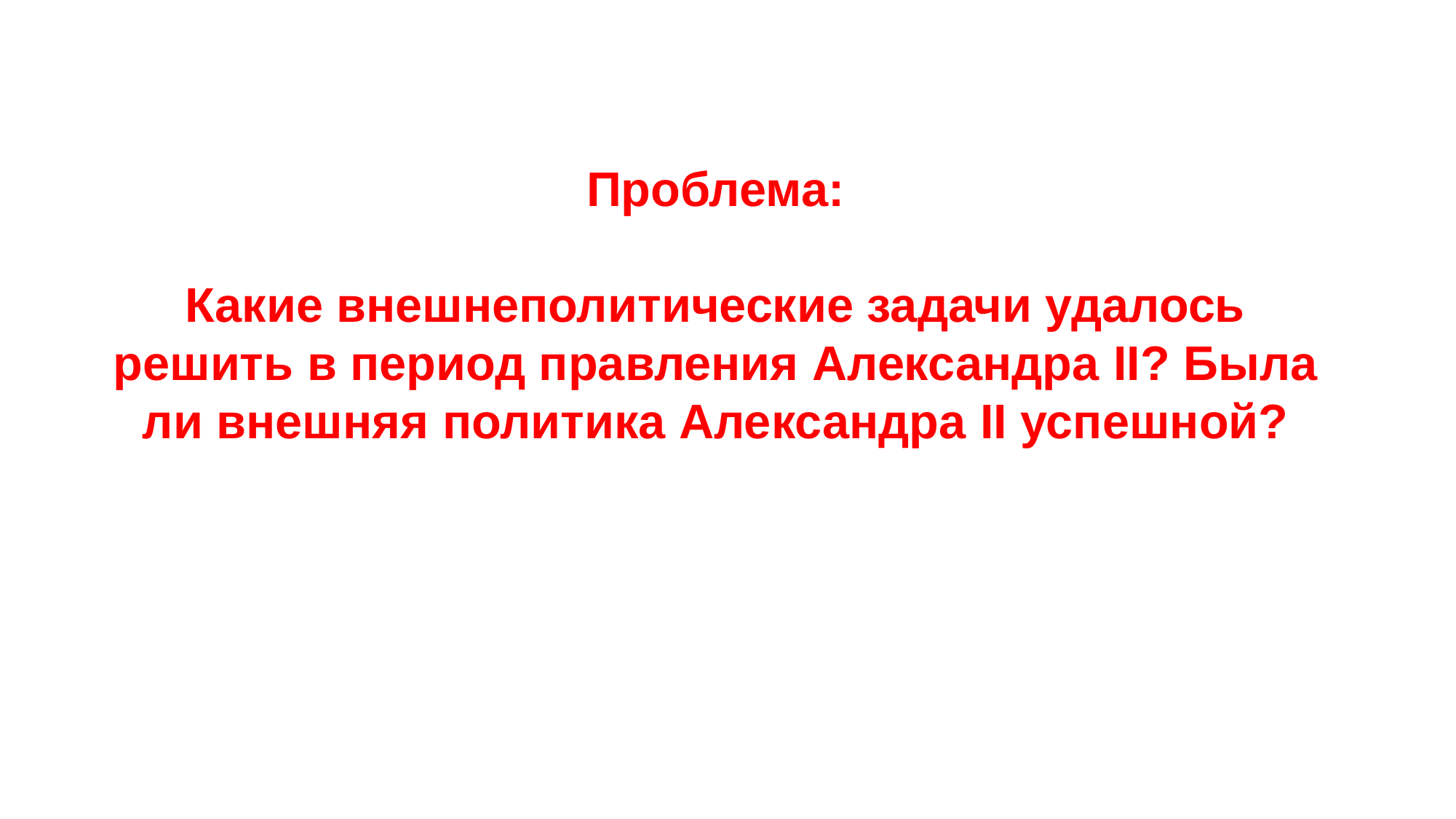

Проблема:

Какие внешнеполитические задачи удалось решить в период правления Александра II? Была ли внешняя политика Александра II успешной?